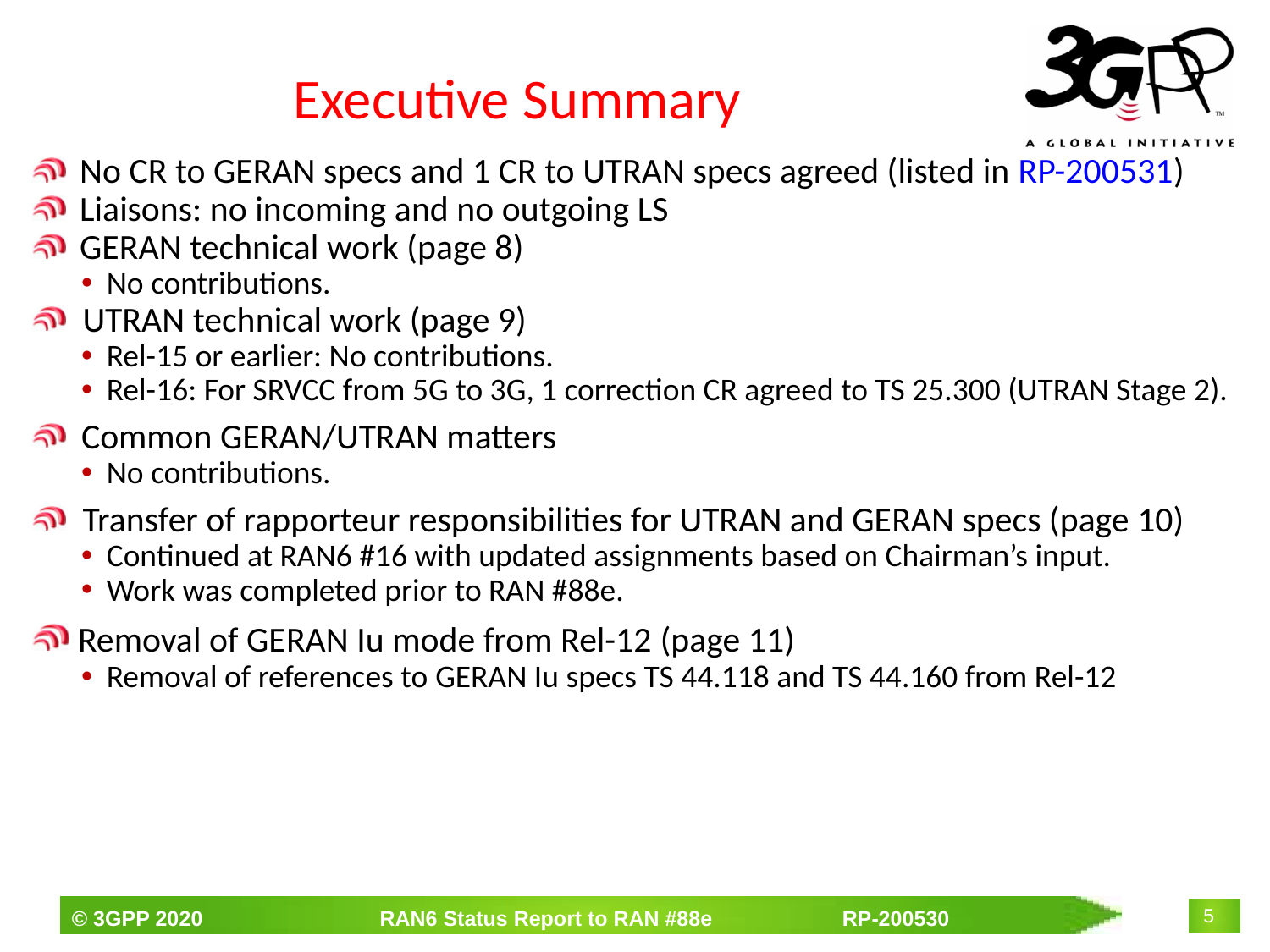

# Executive Summary
No CR to GERAN specs and 1 CR to UTRAN specs agreed (listed in RP-200531)
Liaisons: no incoming and no outgoing LS
GERAN technical work (page 8)
No contributions.
UTRAN technical work (page 9)
Rel-15 or earlier: No contributions.
Rel-16: For SRVCC from 5G to 3G, 1 correction CR agreed to TS 25.300 (UTRAN Stage 2).
Common GERAN/UTRAN matters
No contributions.
Transfer of rapporteur responsibilities for UTRAN and GERAN specs (page 10)
Continued at RAN6 #16 with updated assignments based on Chairman’s input.
Work was completed prior to RAN #88e.
 Removal of GERAN Iu mode from Rel-12 (page 11)
Removal of references to GERAN Iu specs TS 44.118 and TS 44.160 from Rel-12